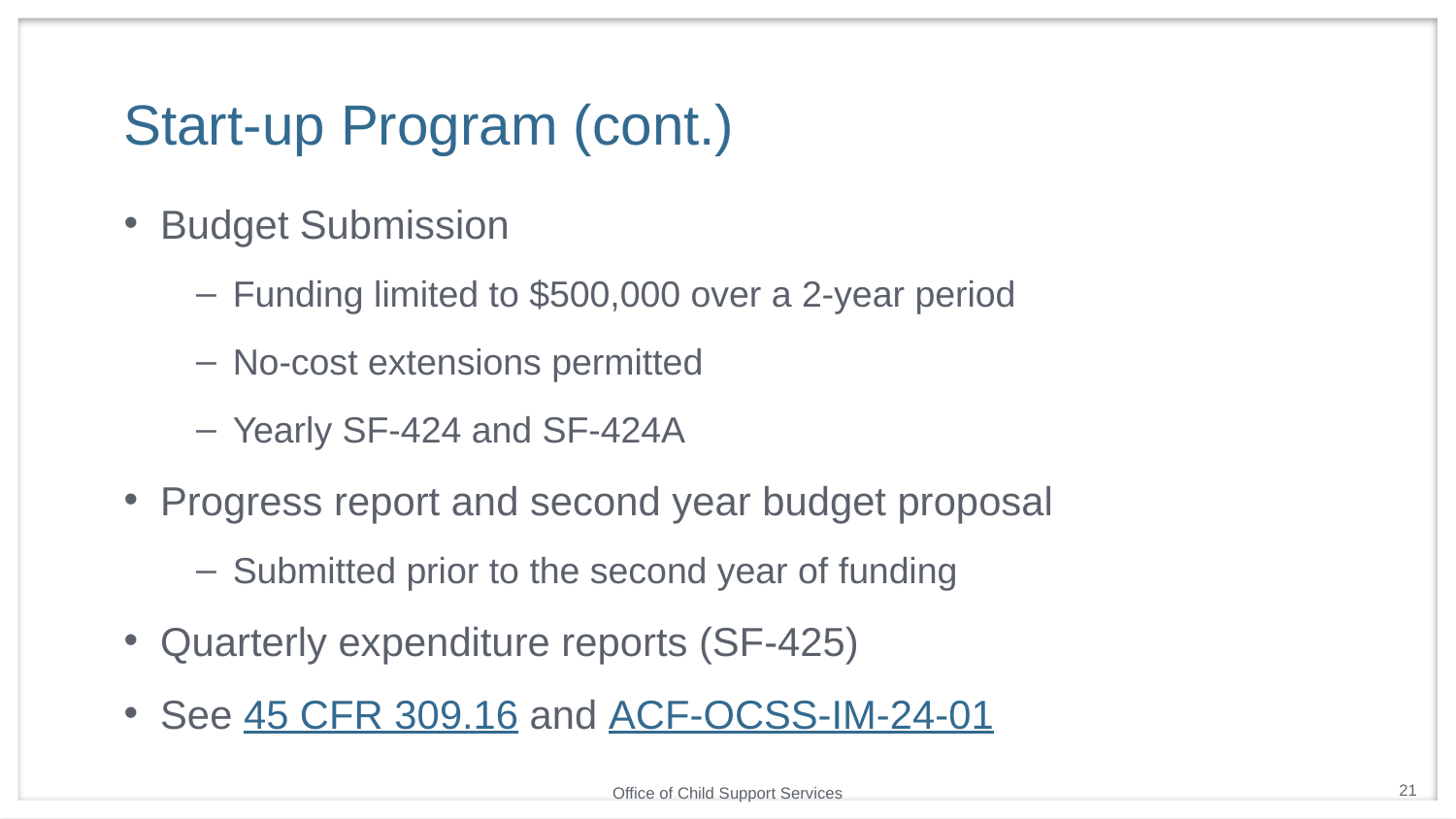

# Start-up Program (cont.)
Budget Submission
Funding limited to $500,000 over a 2-year period
No-cost extensions permitted
Yearly SF-424 and SF-424A
Progress report and second year budget proposal
Submitted prior to the second year of funding
Quarterly expenditure reports (SF-425)
See 45 CFR 309.16 and ACF-OCSS-IM-24-01
21